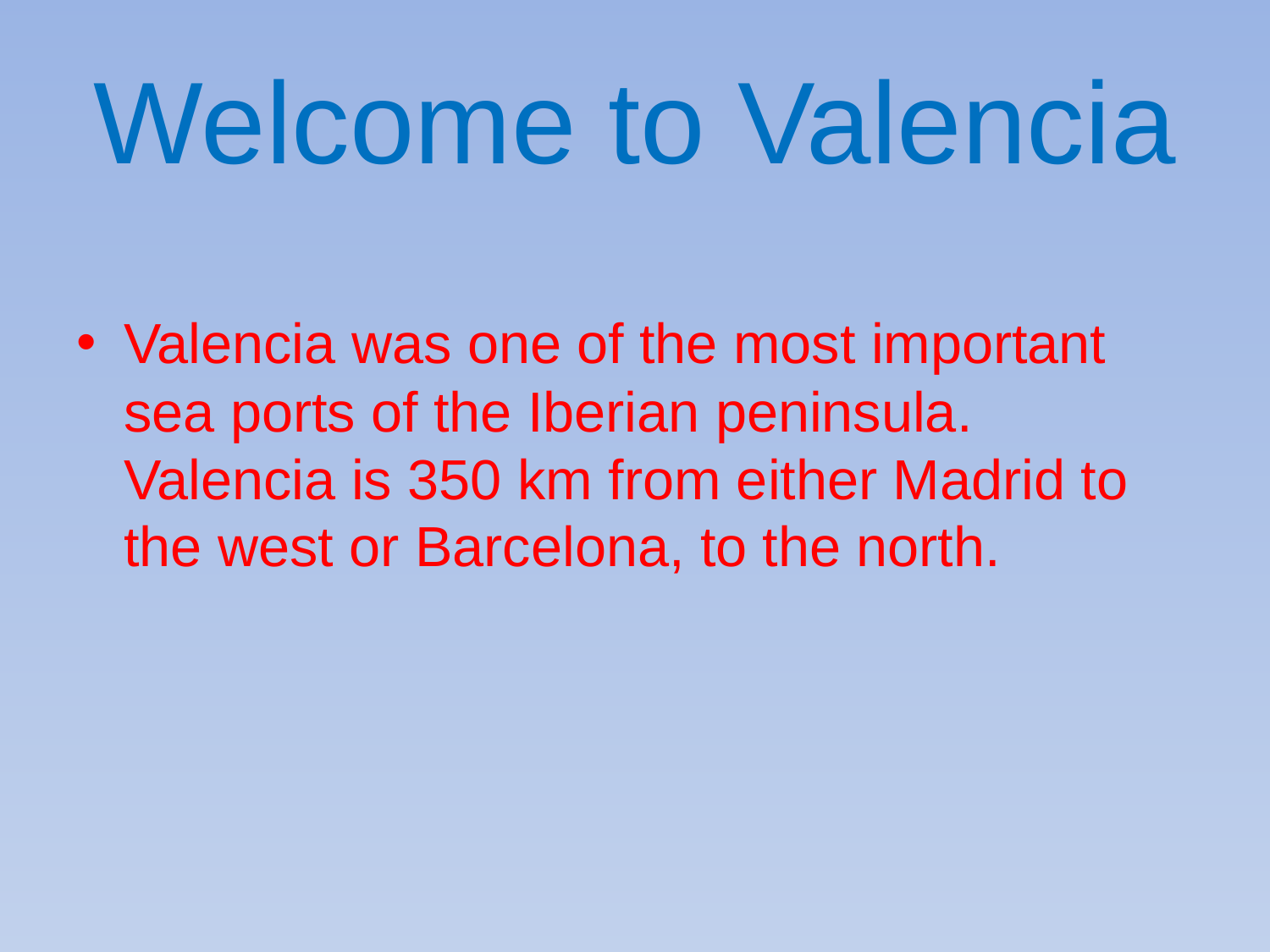

# Welcome to Valencia

Valencia was one of the most important sea ports of the Iberian peninsula. Valencia is 350 km from either Madrid to the west or Barcelona, to the north.